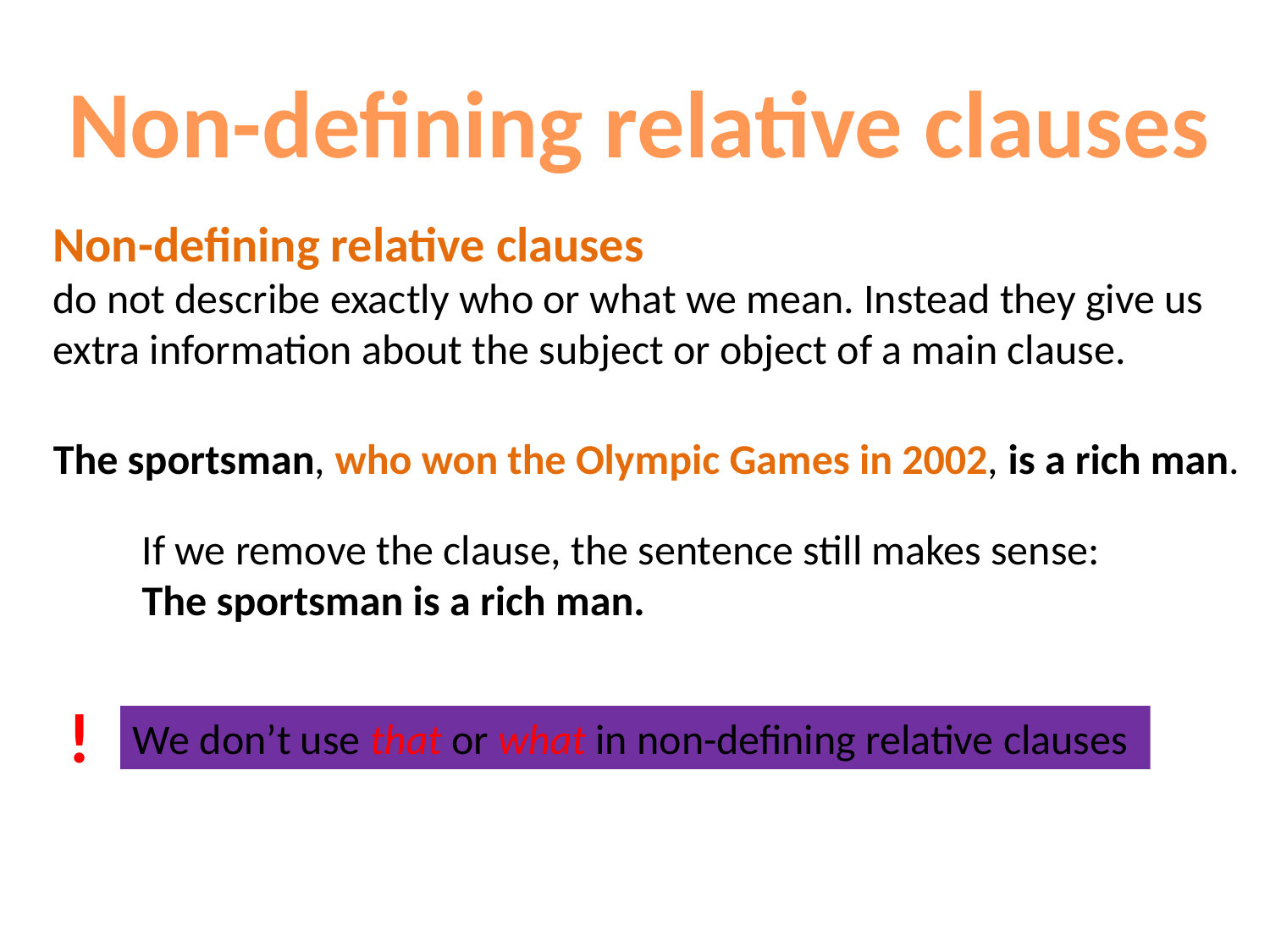

Non-defining relative clauses
Non-defining relative clauses
do not describe exactly who or what we mean. Instead they give us
extra information about the subject or object of a main clause.
The sportsman, who won the Olympic Games in 2002, is a rich man.
If we remove the clause, the sentence still makes sense:
The sportsman is a rich man.
!
We don’t use that or what in non-defining relative clauses